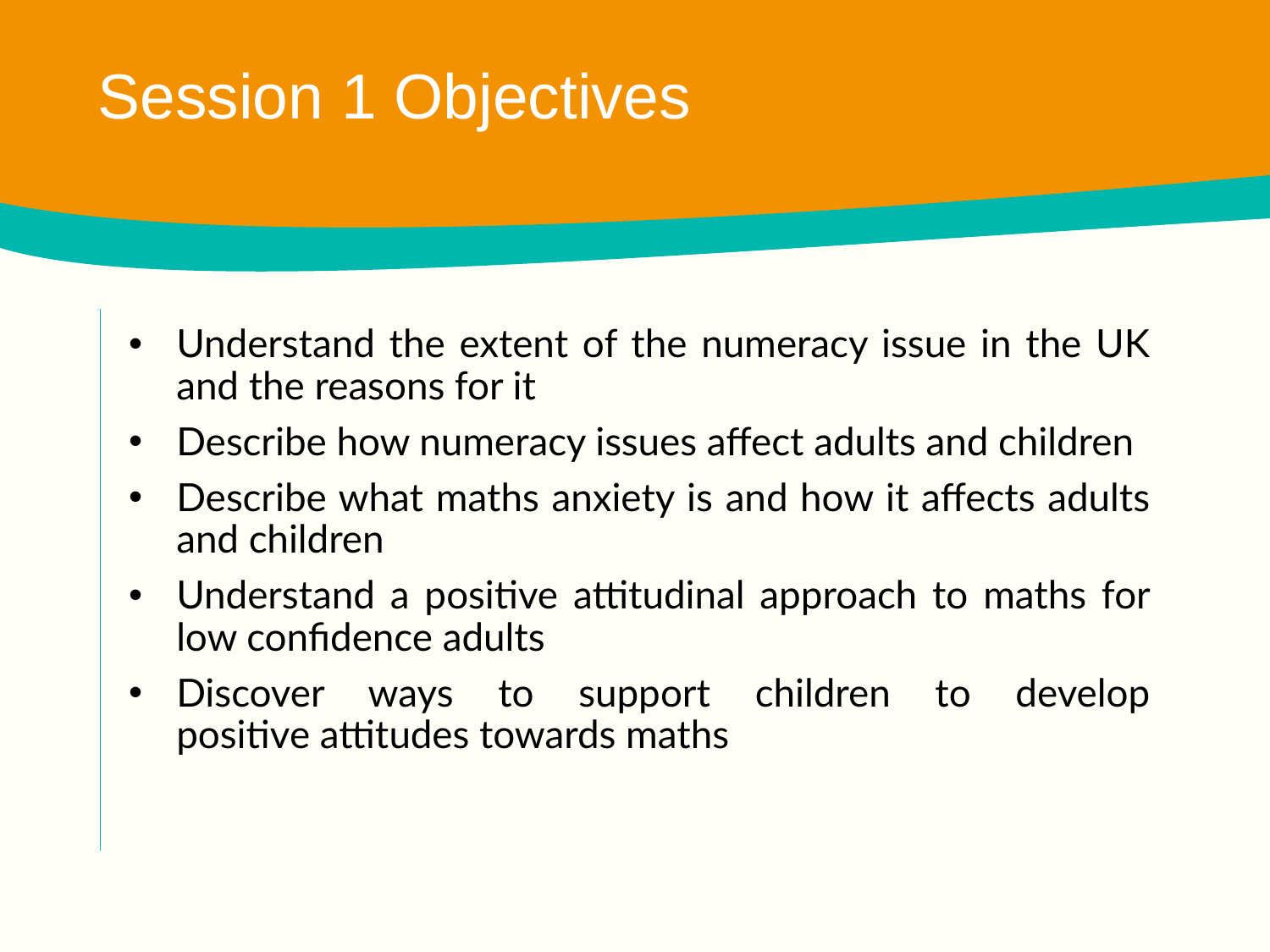

Session 1 Objectives
Understand the extent of the numeracy issue in the UK and the reasons for it
Describe how numeracy issues affect adults and children
Describe what maths anxiety is and how it affects adults and children
Understand a positive attitudinal approach to maths for low confidence adults
Discover ways to support children to develop positive attitudes towards maths